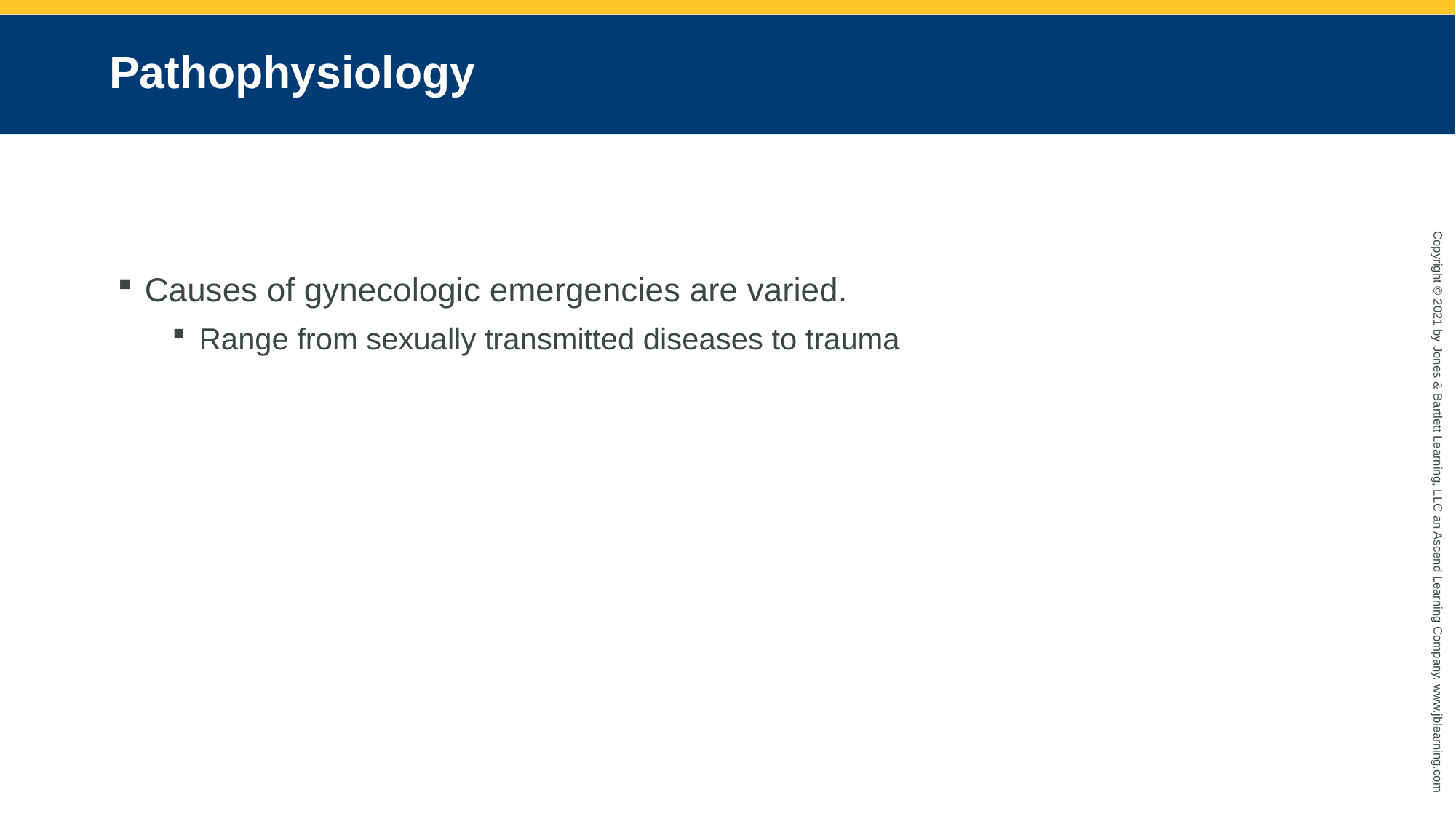

# Pathophysiology
Causes of gynecologic emergencies are varied.
Range from sexually transmitted diseases to trauma